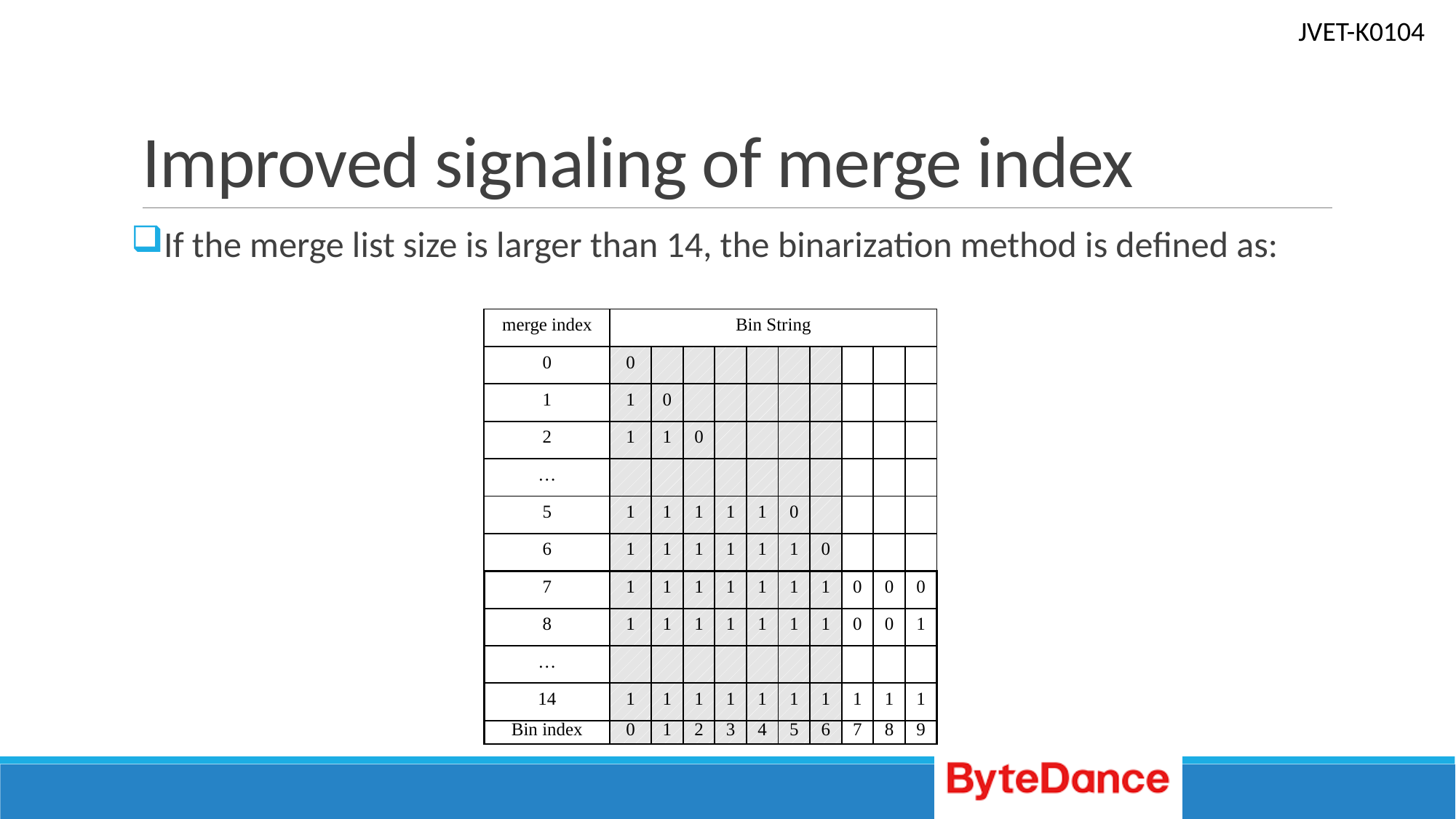

# Improved signaling of merge index
If the merge list size is larger than 14, the binarization method is defined as:

| merge index | Bin String |  |  |  |  |  |  |  |  |  |
| --- | --- | --- | --- | --- | --- | --- | --- | --- | --- | --- |
| 0 | 0 |  |  |  |  |  |  |  |  |  |
| 1 | 1 | 0 |  |  |  |  |  |  |  |  |
| 2 | 1 | 1 | 0 |  |  |  |  |  |  |  |
| … |  |  |  |  |  |  |  |  |  |  |
| 5 | 1 | 1 | 1 | 1 | 1 | 0 |  |  |  |  |
| 6 | 1 | 1 | 1 | 1 | 1 | 1 | 0 |  |  |  |
| 7 | 1 | 1 | 1 | 1 | 1 | 1 | 1 | 0 | 0 | 0 |
| 8 | 1 | 1 | 1 | 1 | 1 | 1 | 1 | 0 | 0 | 1 |
| … |  |  |  |  |  |  |  |  |  |  |
| 14 | 1 | 1 | 1 | 1 | 1 | 1 | 1 | 1 | 1 | 1 |
| Bin index | 0 | 1 | 2 | 3 | 4 | 5 | 6 | 7 | 8 | 9 |